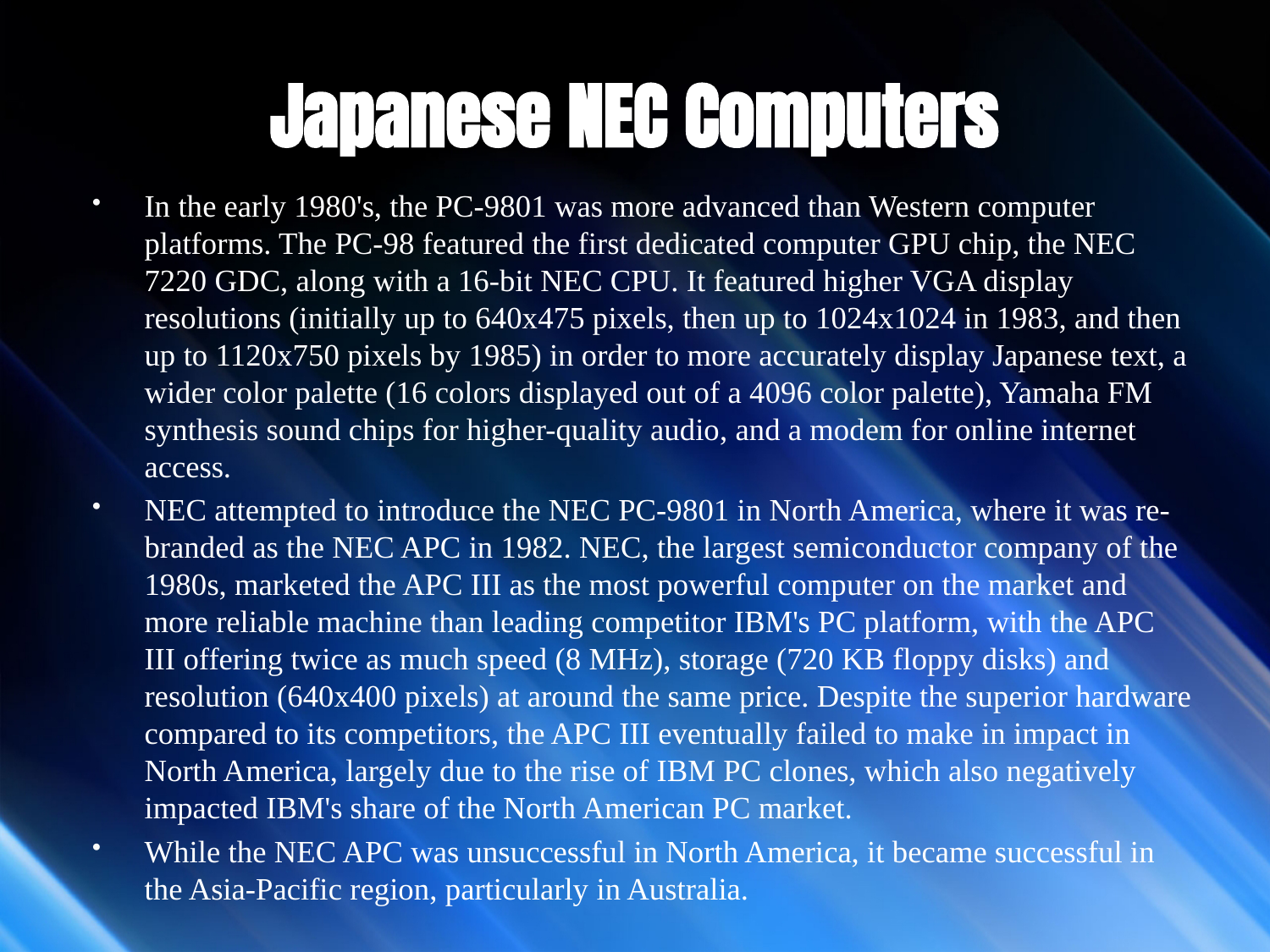

# Japanese NEC Computers
In the early 1980's, the PC-9801 was more advanced than Western computer platforms. The PC-98 featured the first dedicated computer GPU chip, the NEC 7220 GDC, along with a 16-bit NEC CPU. It featured higher VGA display resolutions (initially up to 640x475 pixels, then up to 1024x1024 in 1983, and then up to 1120x750 pixels by 1985) in order to more accurately display Japanese text, a wider color palette (16 colors displayed out of a 4096 color palette), Yamaha FM synthesis sound chips for higher-quality audio, and a modem for online internet access.
NEC attempted to introduce the NEC PC-9801 in North America, where it was re-branded as the NEC APC in 1982. NEC, the largest semiconductor company of the 1980s, marketed the APC III as the most powerful computer on the market and more reliable machine than leading competitor IBM's PC platform, with the APC III offering twice as much speed (8 MHz), storage (720 KB floppy disks) and resolution (640x400 pixels) at around the same price. Despite the superior hardware compared to its competitors, the APC III eventually failed to make in impact in North America, largely due to the rise of IBM PC clones, which also negatively impacted IBM's share of the North American PC market.
While the NEC APC was unsuccessful in North America, it became successful in the Asia-Pacific region, particularly in Australia.